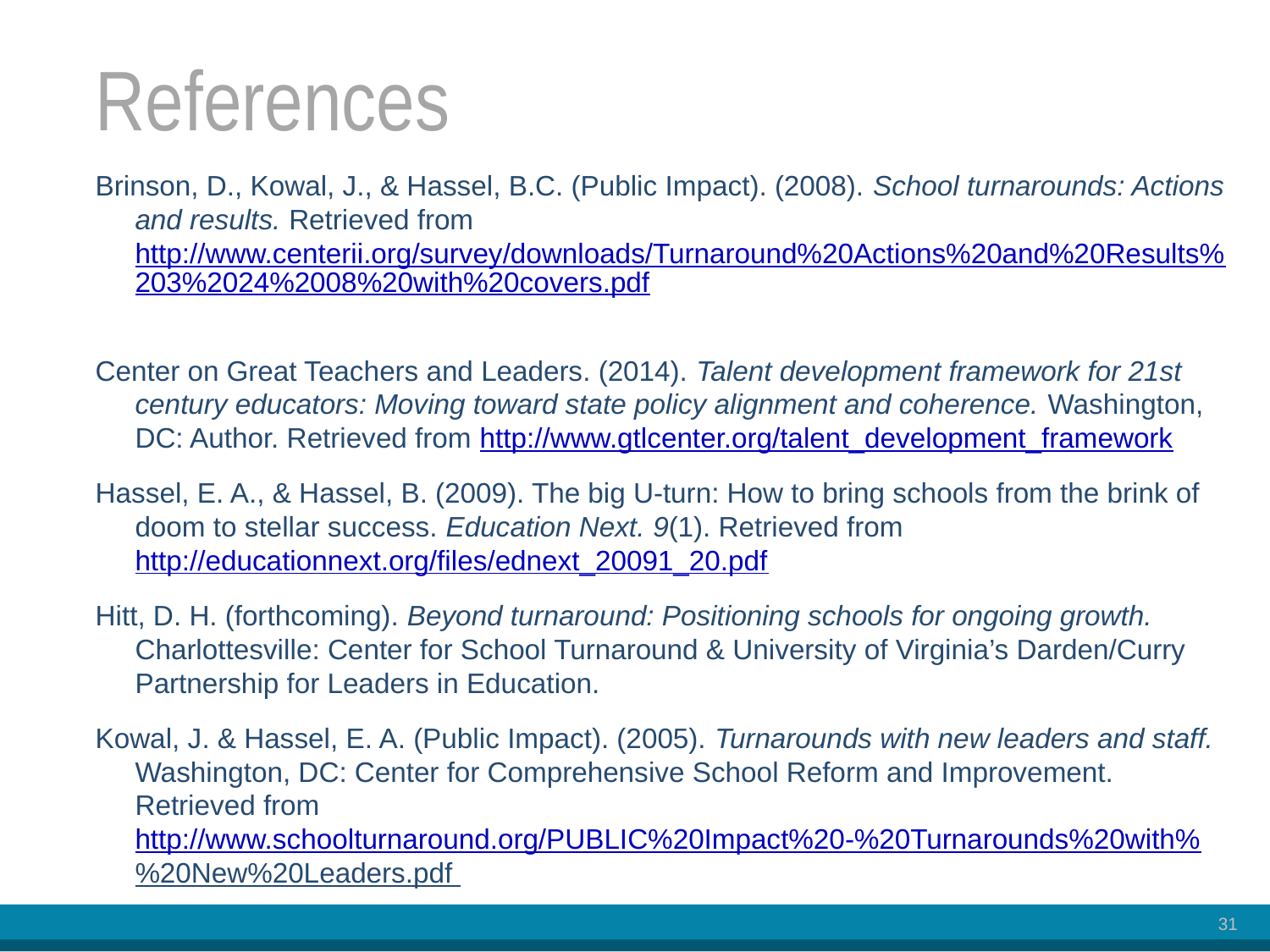

# References
Brinson, D., Kowal, J., & Hassel, B.C. (Public Impact). (2008). School turnarounds: Actions and results. Retrieved from http://www.centerii.org/survey/downloads/Turnaround%20Actions%20and%20Results%203%2024%2008%20with%20covers.pdf
Center on Great Teachers and Leaders. (2014). Talent development framework for 21st century educators: Moving toward state policy alignment and coherence. Washington, DC: Author. Retrieved from http://www.gtlcenter.org/talent_development_framework
Hassel, E. A., & Hassel, B. (2009). The big U-turn: How to bring schools from the brink of doom to stellar success. Education Next. 9(1). Retrieved from http://educationnext.org/files/ednext_20091_20.pdf
Hitt, D. H. (forthcoming). Beyond turnaround: Positioning schools for ongoing growth. Charlottesville: Center for School Turnaround & University of Virginia’s Darden/Curry Partnership for Leaders in Education.
Kowal, J. & Hassel, E. A. (Public Impact). (2005). Turnarounds with new leaders and staff. Washington, DC: Center for Comprehensive School Reform and Improvement. Retrieved from http://www.schoolturnaround.org/PUBLIC%20Impact%20-%20Turnarounds%20with%%20New%20Leaders.pdf

31